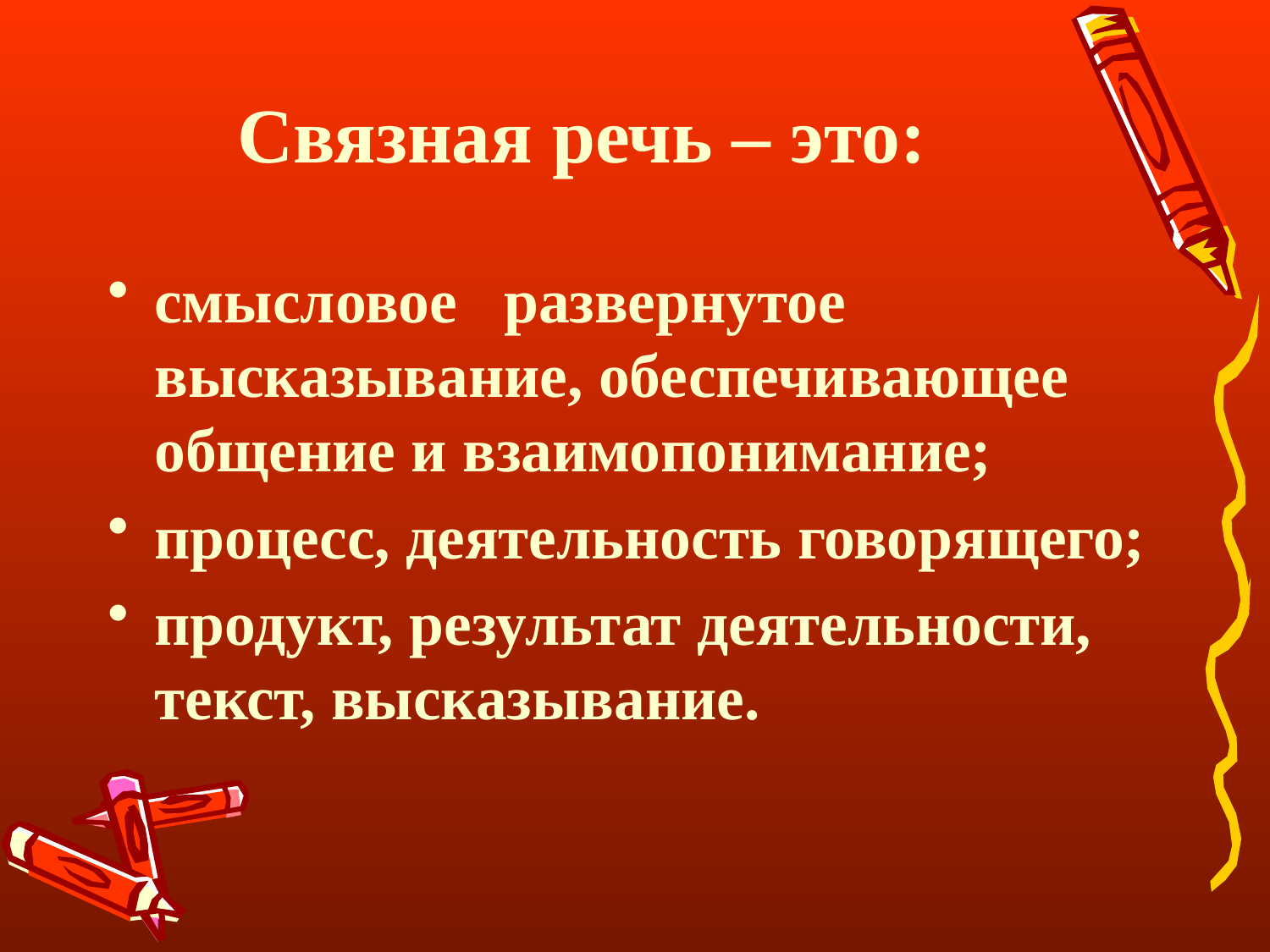

Связная речь – это:
смысловое   развернутое высказывание, обеспечивающее общение и взаимопонимание;
процесс, деятельность говорящего;
продукт, результат деятельности, текст, высказывание.